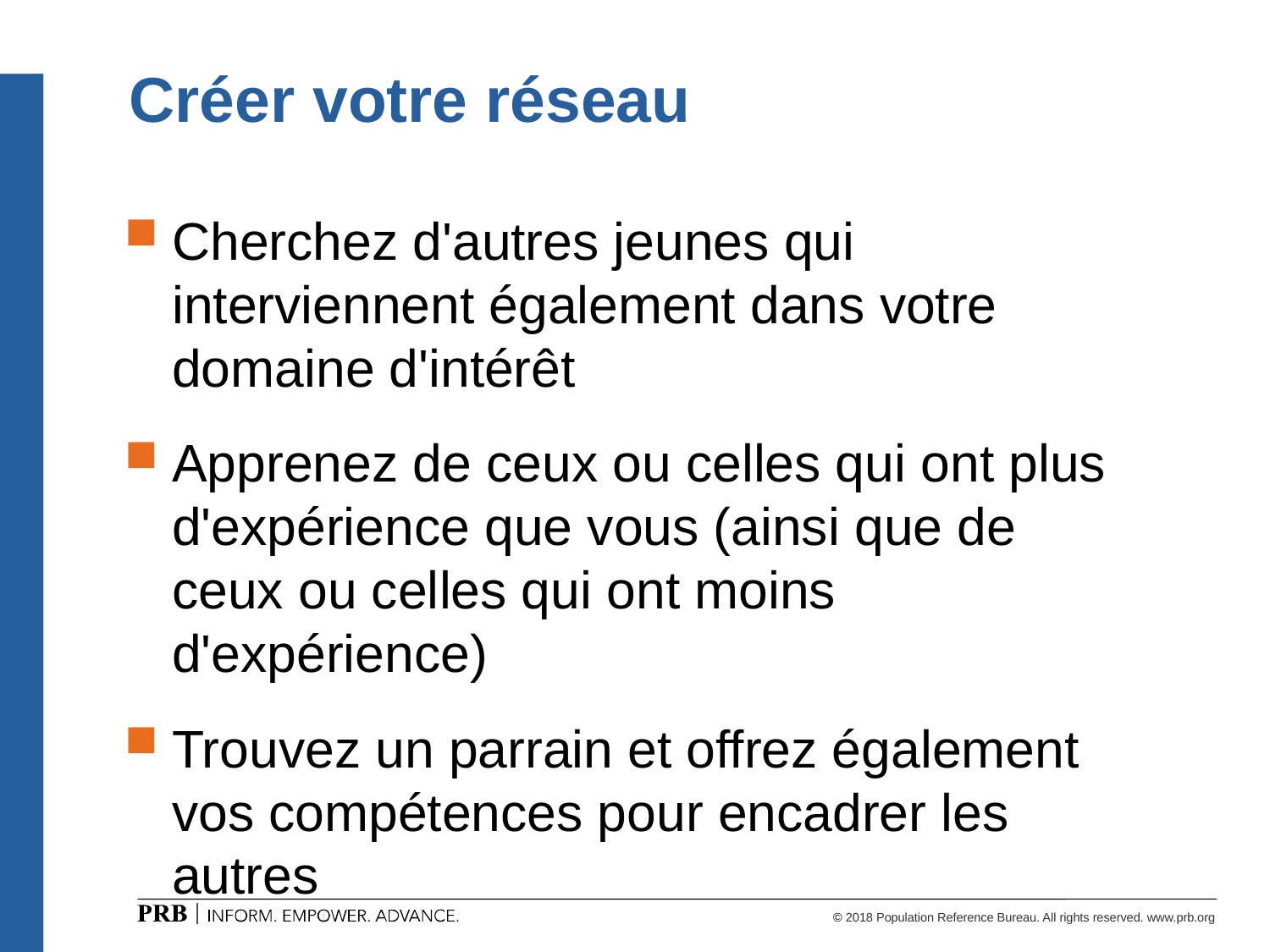

# Créer votre réseau

Cherchez d'autres jeunes qui interviennent également dans votre domaine d'intérêt
Apprenez de ceux ou celles qui ont plus d'expérience que vous (ainsi que de ceux ou celles qui ont moins d'expérience)
Trouvez un parrain et offrez également vos compétences pour encadrer les autres